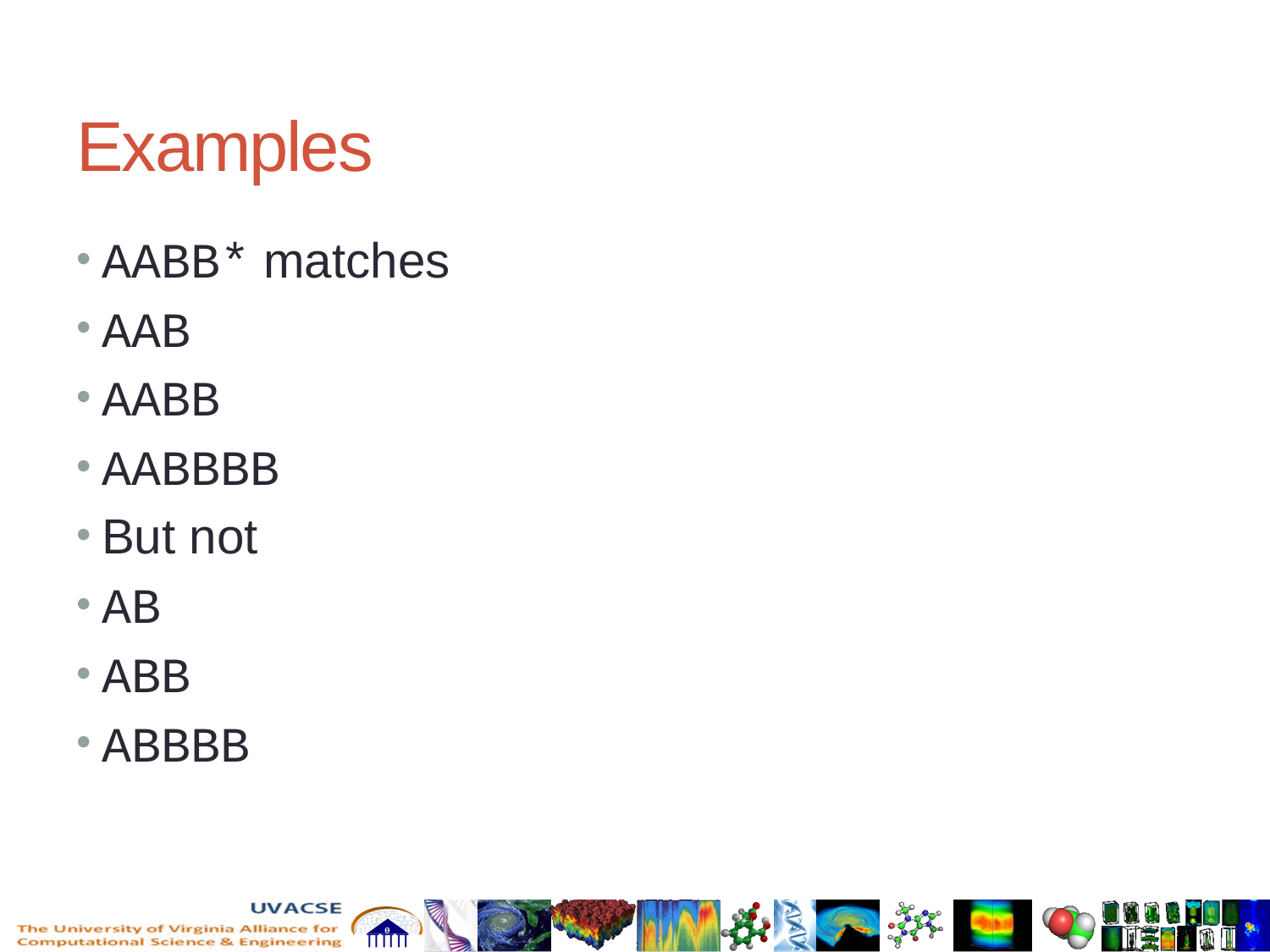

# Examples
AABB* matches
AAB
AABB
AABBBB
But not
AB
ABB
ABBBB